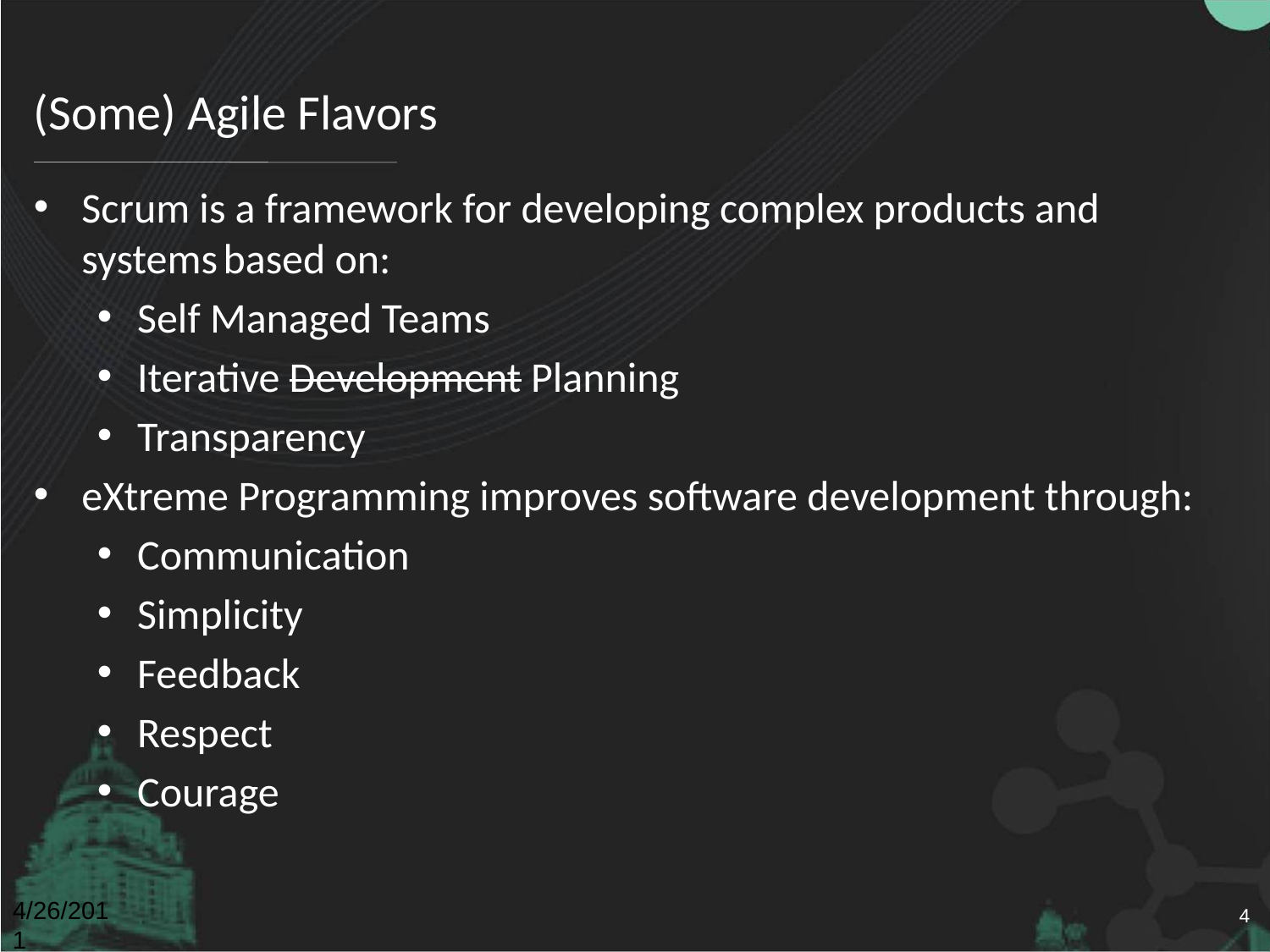

# (Some) Agile Flavors
Scrum is a framework for developing complex products and systems based on:
Self Managed Teams
Iterative Development Planning
Transparency
eXtreme Programming improves software development through:
Communication
Simplicity
Feedback
Respect
Courage
4/26/2011
4